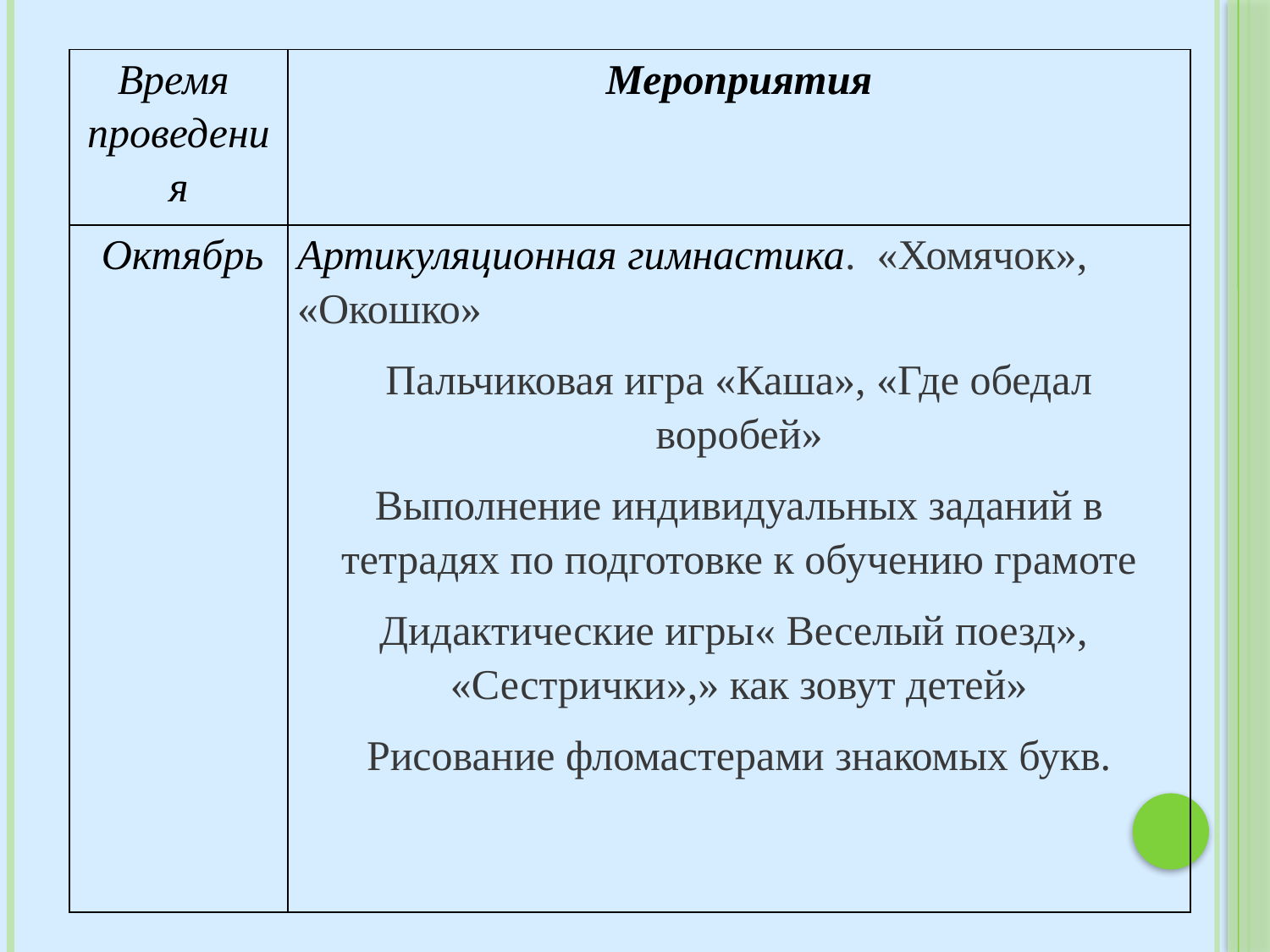

| Время проведения | Мероприятия |
| --- | --- |
| Октябрь | Артикуляционная гимнастика. «Хомячок», «Окошко» Пальчиковая игра «Каша», «Где обедал воробей» Выполнение индивидуальных заданий в тетрадях по подготовке к обучению грамоте Дидактические игры« Веселый поезд», «Сестрички»,» как зовут детей» Рисование фломастерами знакомых букв. |